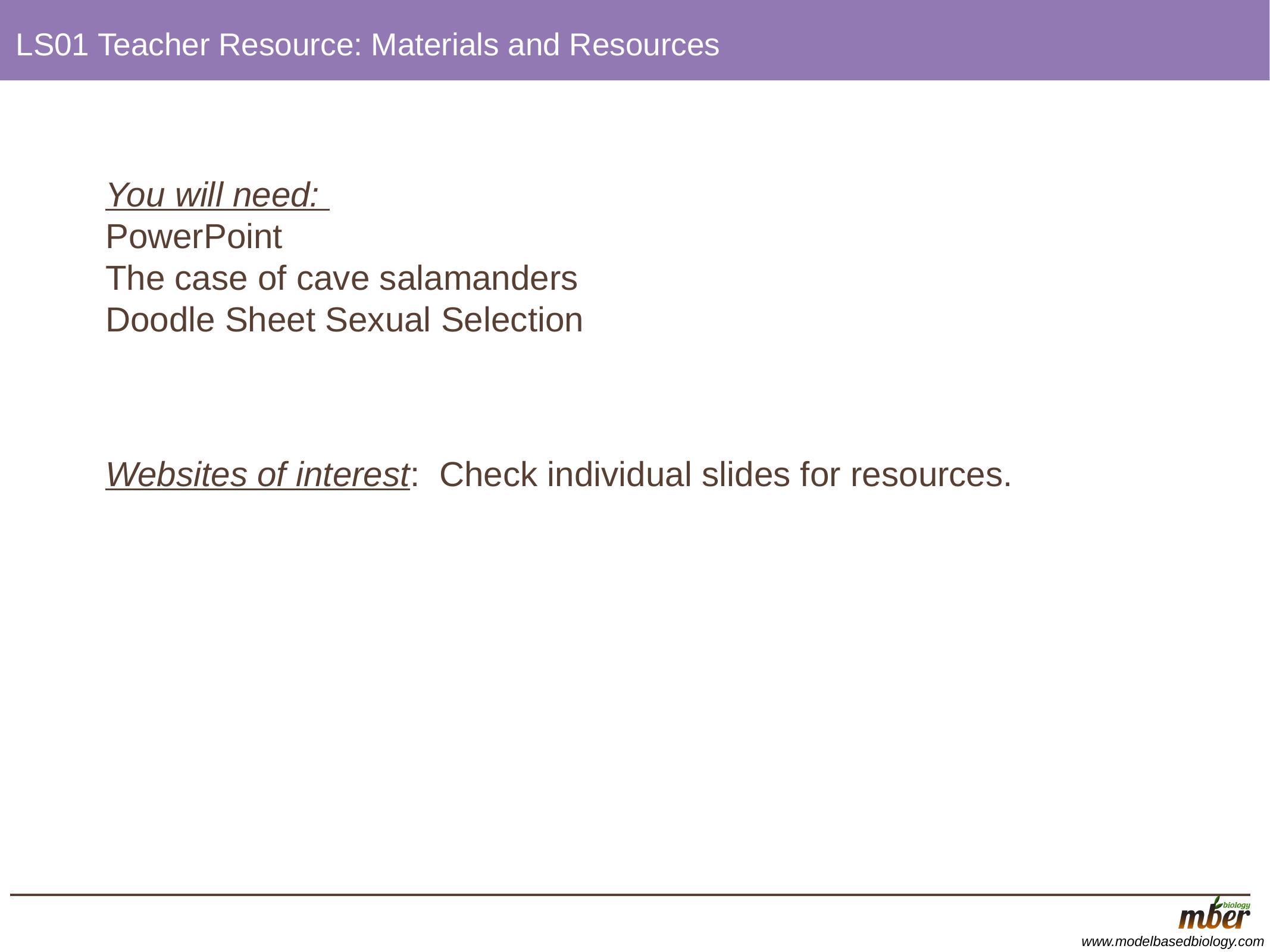

# LS01 Teacher Resource: Materials and Resources
You will need:
PowerPoint
The case of cave salamanders
Doodle Sheet Sexual Selection

Websites of interest:  Check individual slides for resources.